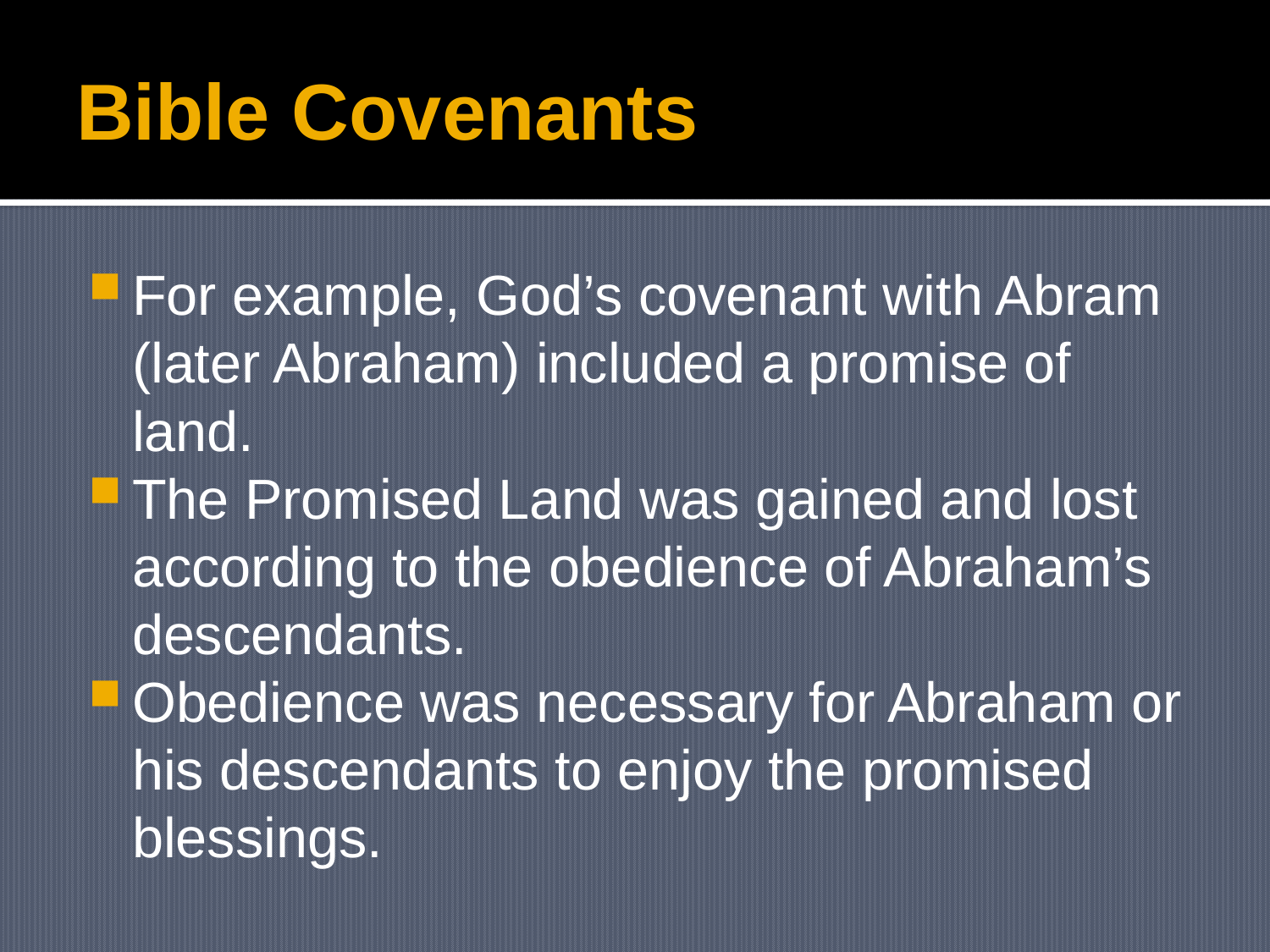

# Bible Covenants
For example, God’s covenant with Abram (later Abraham) included a promise of land.
The Promised Land was gained and lost according to the obedience of Abraham’s descendants.
Obedience was necessary for Abraham or his descendants to enjoy the promised blessings.